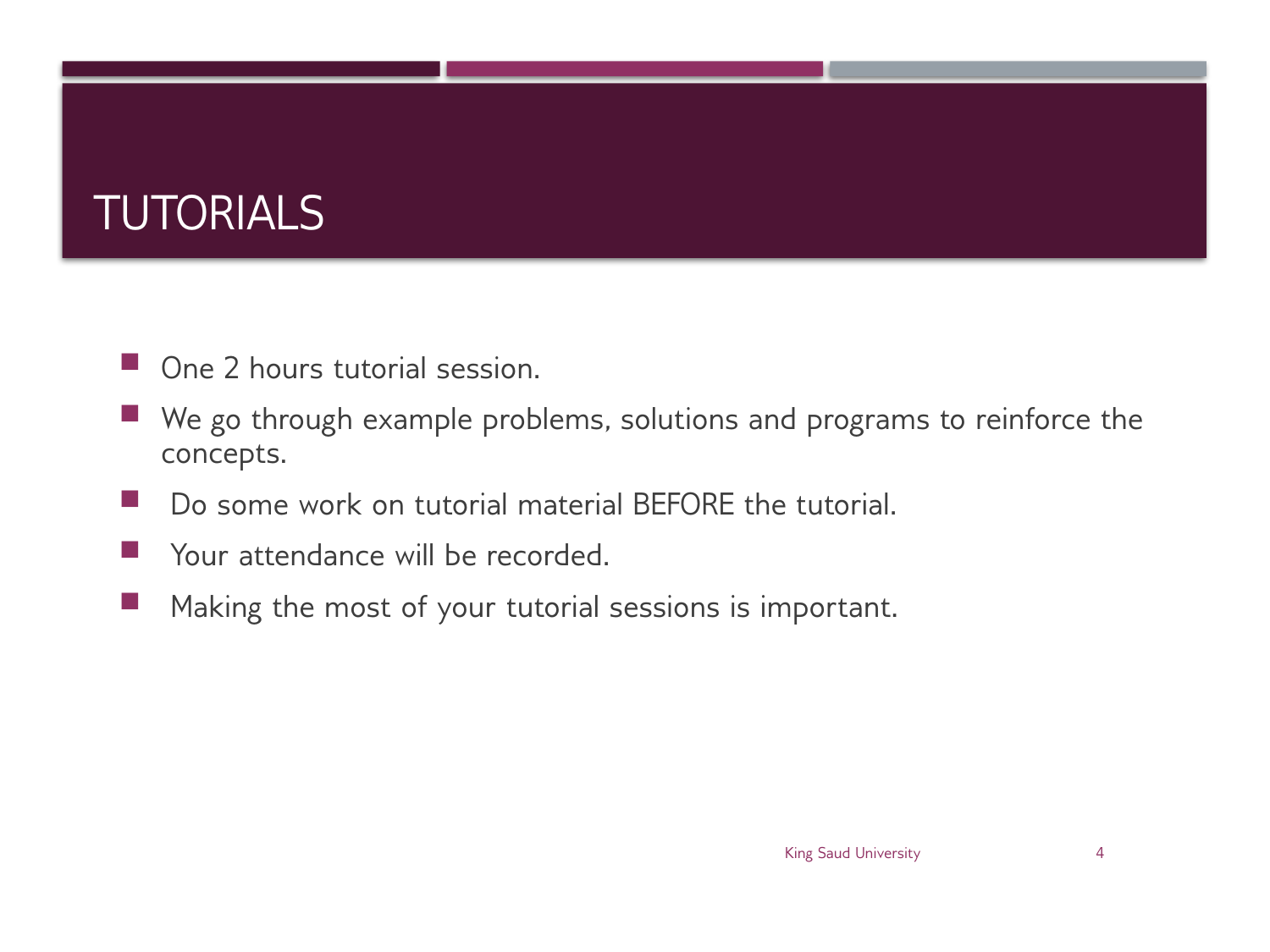

# Tutorials
One 2 hours tutorial session.
We go through example problems, solutions and programs to reinforce the concepts.
 Do some work on tutorial material BEFORE the tutorial.
 Your attendance will be recorded.
 Making the most of your tutorial sessions is important.

King Saud University
4